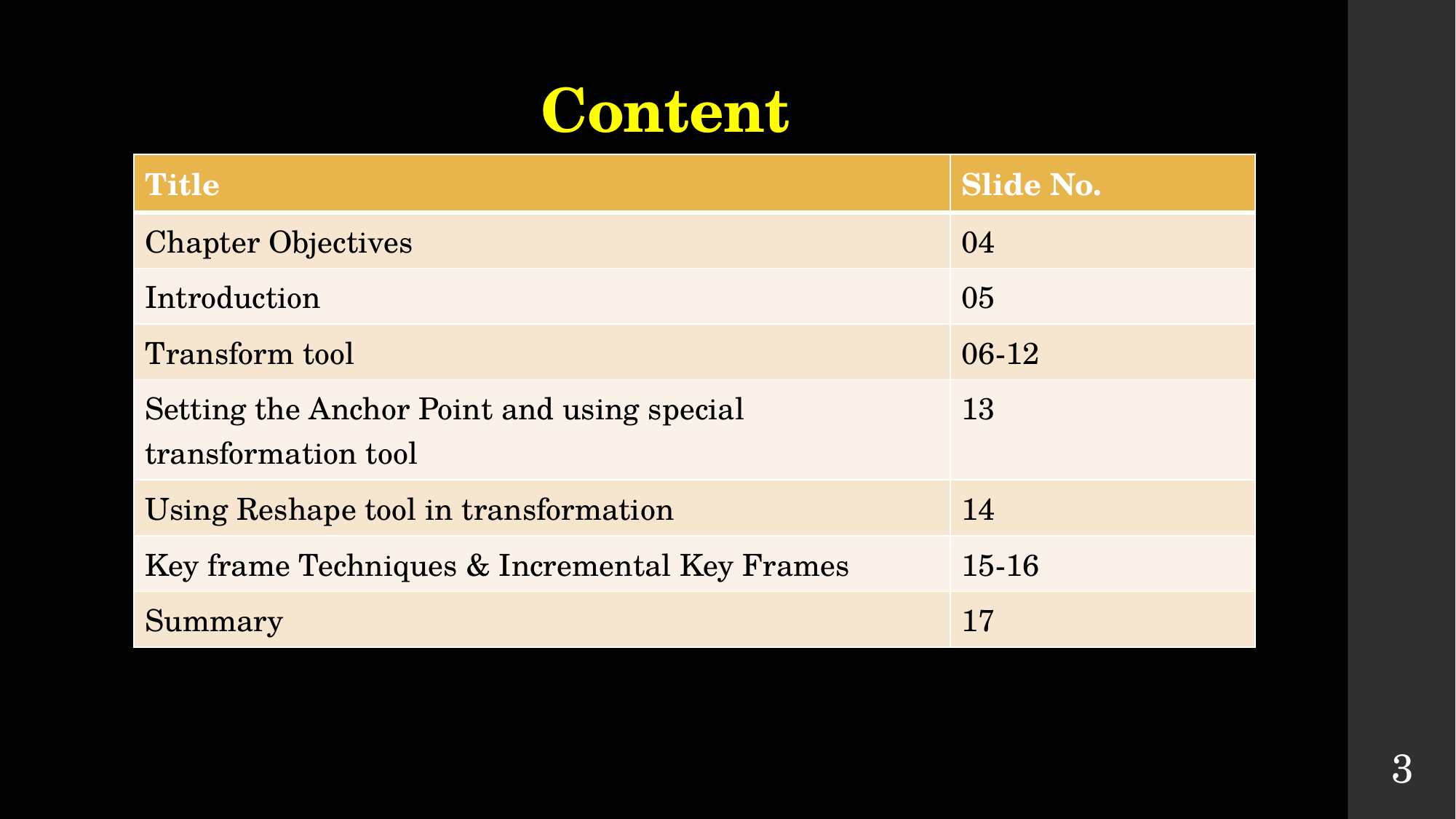

# Content
| Title | Slide No. |
| --- | --- |
| Chapter Objectives | 04 |
| Introduction | 05 |
| Transform tool | 06-12 |
| Setting the Anchor Point and using special transformation tool | 13 |
| Using Reshape tool in transformation | 14 |
| Key frame Techniques & Incremental Key Frames | 15-16 |
| Summary | 17 |
3